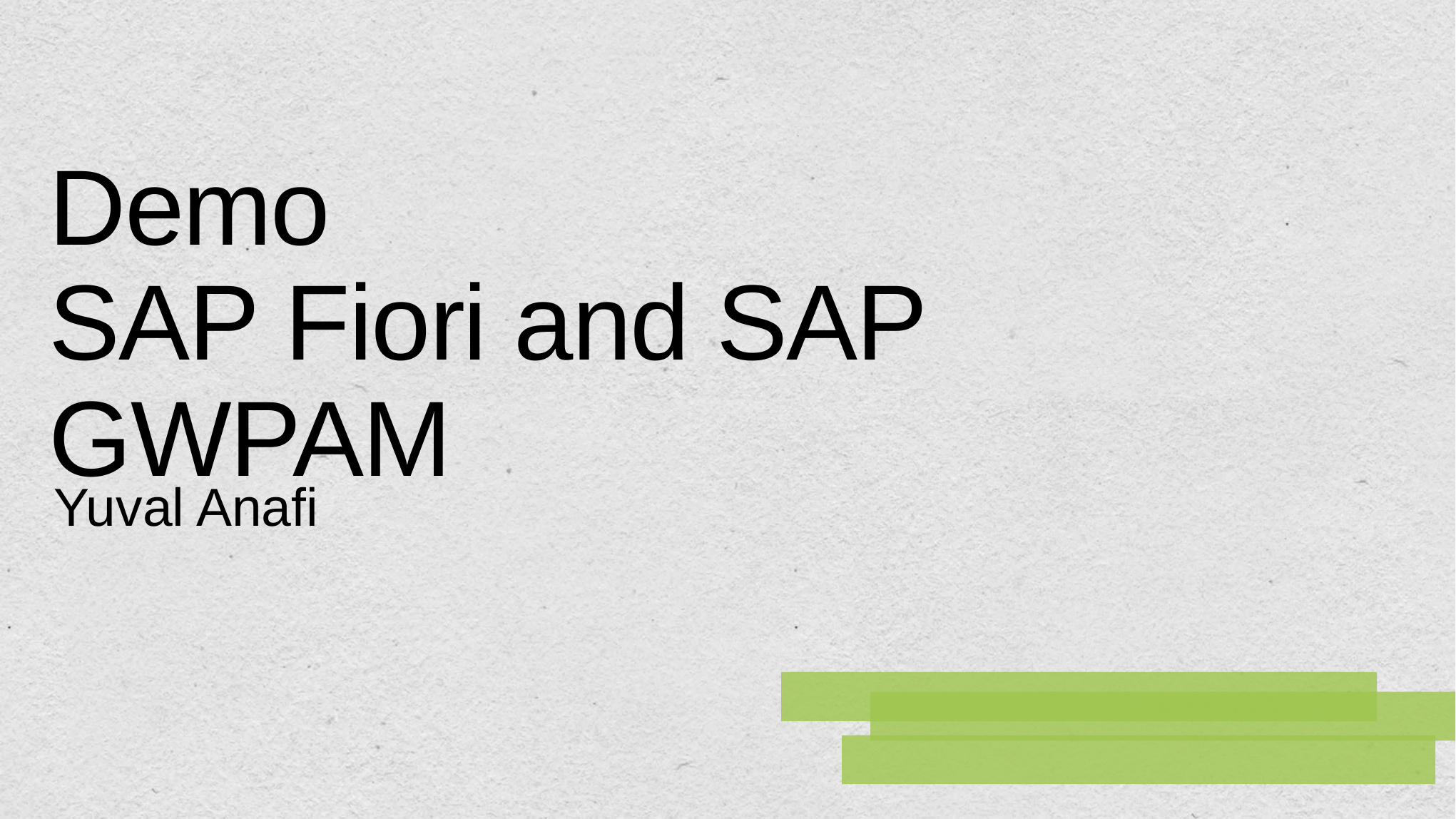

# Demo SAP Fiori and SAP GWPAM
Yuval Anafi